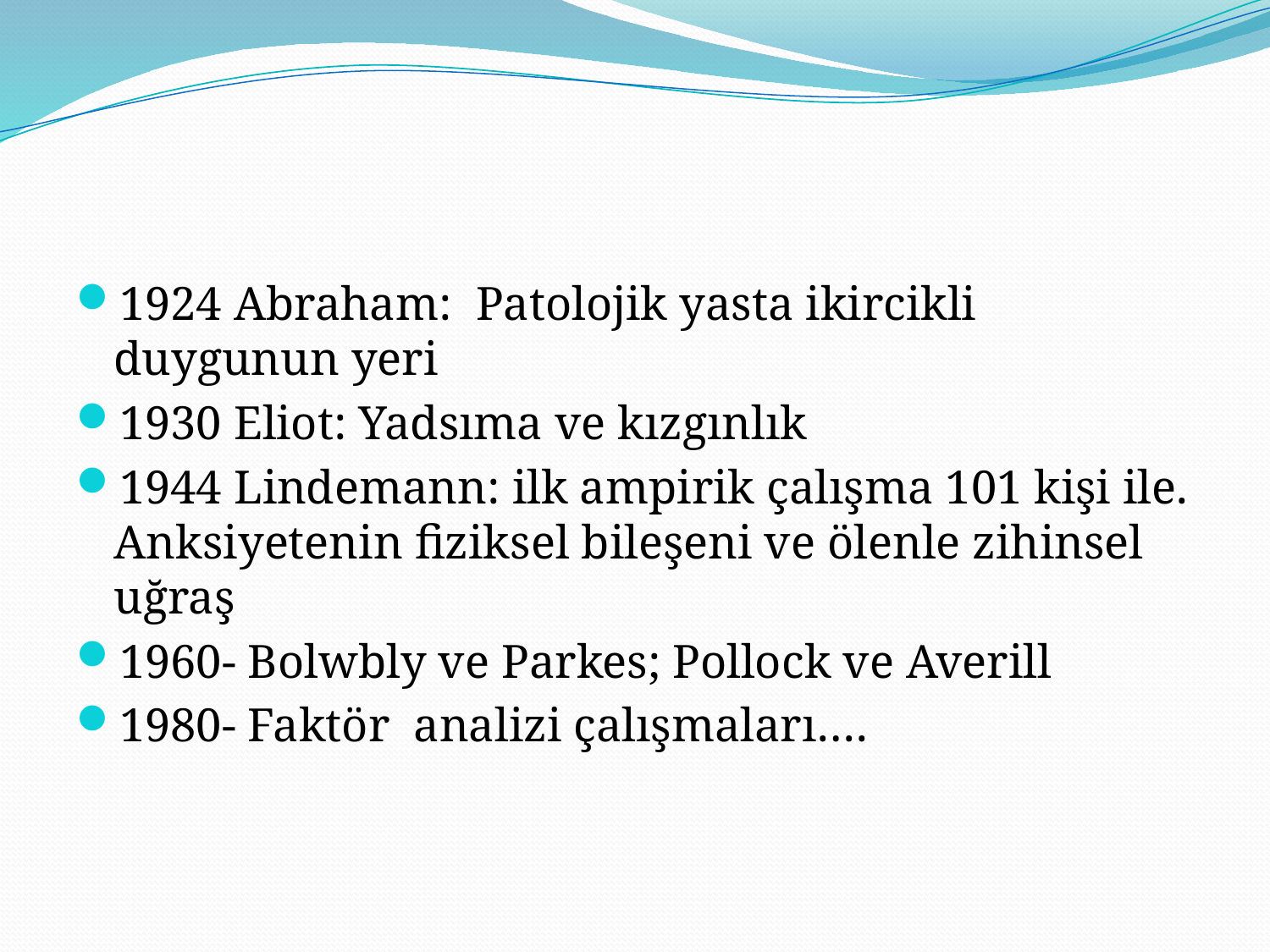

1924 Abraham:  Patolojik yasta ikircikli duygunun yeri
1930 Eliot: Yadsıma ve kızgınlık
1944 Lindemann: ilk ampirik çalışma 101 kişi ile. Anksiyetenin fiziksel bileşeni ve ölenle zihinsel uğraş
1960- Bolwbly ve Parkes; Pollock ve Averill
1980- Faktör  analizi çalışmaları….